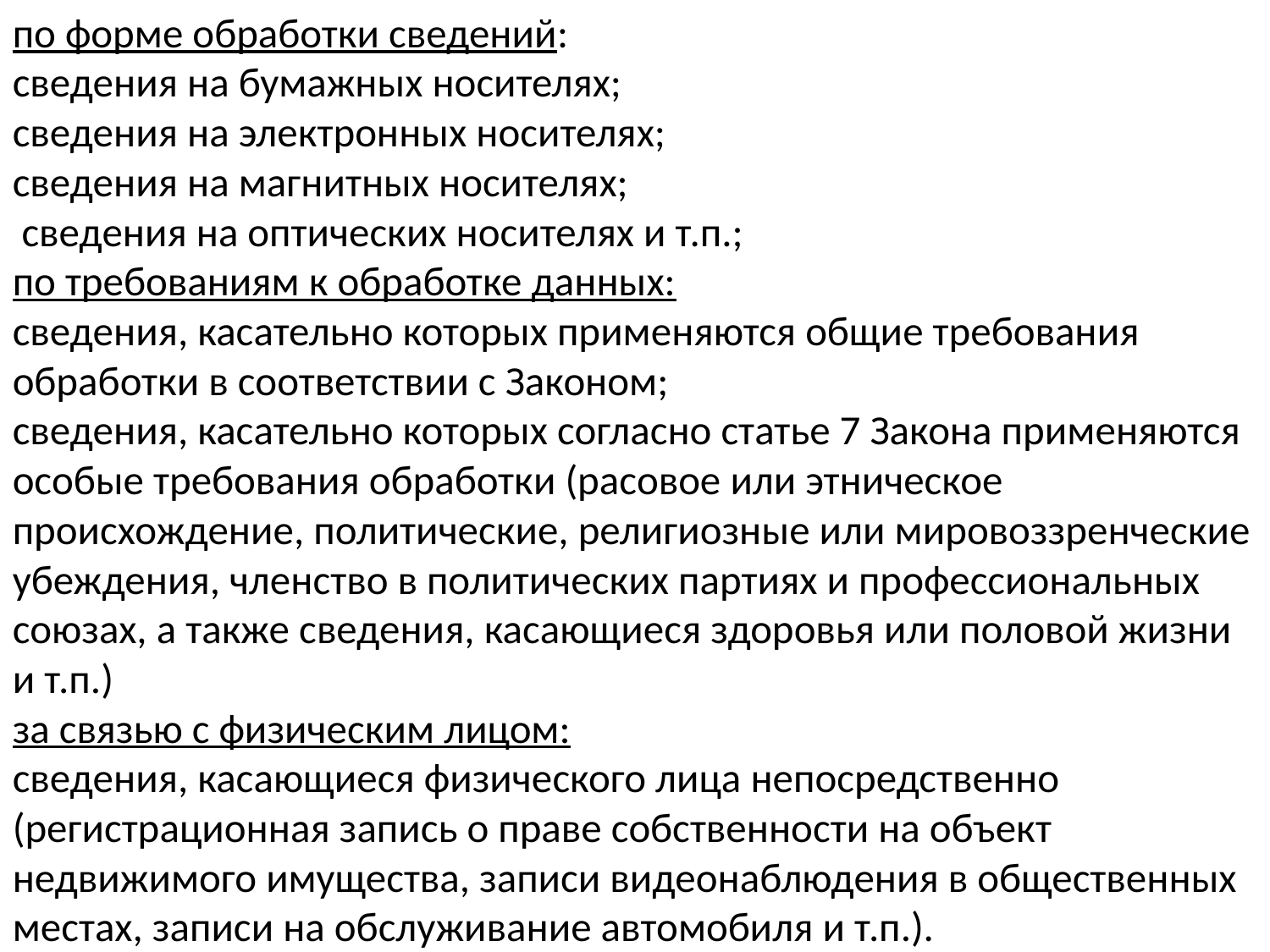

по форме обработки сведений:
сведения на бумажных носителях;
сведения на электронных носителях;
сведения на магнитных носителях;
 сведения на оптических носителях и т.п.;
по требованиям к обработке данных:
сведения, касательно которых применяются общие требования обработки в соответствии с Законом;
сведения, касательно которых согласно статье 7 Закона применяются особые требования обработки (расовое или этническое происхождение, политические, религиозные или мировоззренческие убеждения, членство в политических партиях и профессиональных союзах, а также сведения, касающиеся здоровья или половой жизни и т.п.)
за связью с физическим лицом:
сведения, касающиеся физического лица непосредственно (регистрационная запись о праве собственности на объект недвижимого имущества, записи видеонаблюдения в общественных местах, записи на обслуживание автомобиля и т.п.).